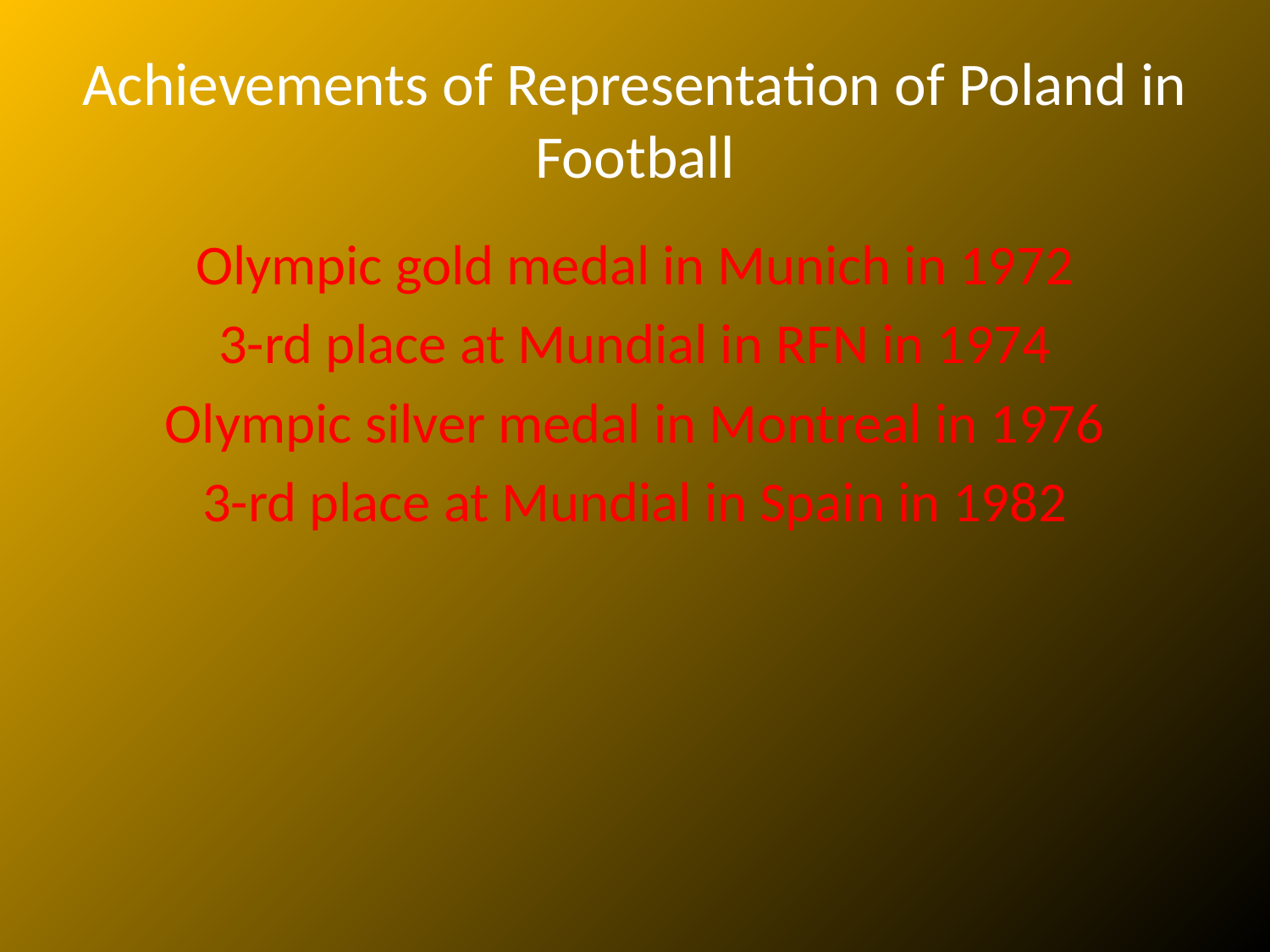

# Achievements of Representation of Poland in Football
Olympic gold medal in Munich in 1972
3-rd place at Mundial in RFN in 1974
Olympic silver medal in Montreal in 1976
3-rd place at Mundial in Spain in 1982